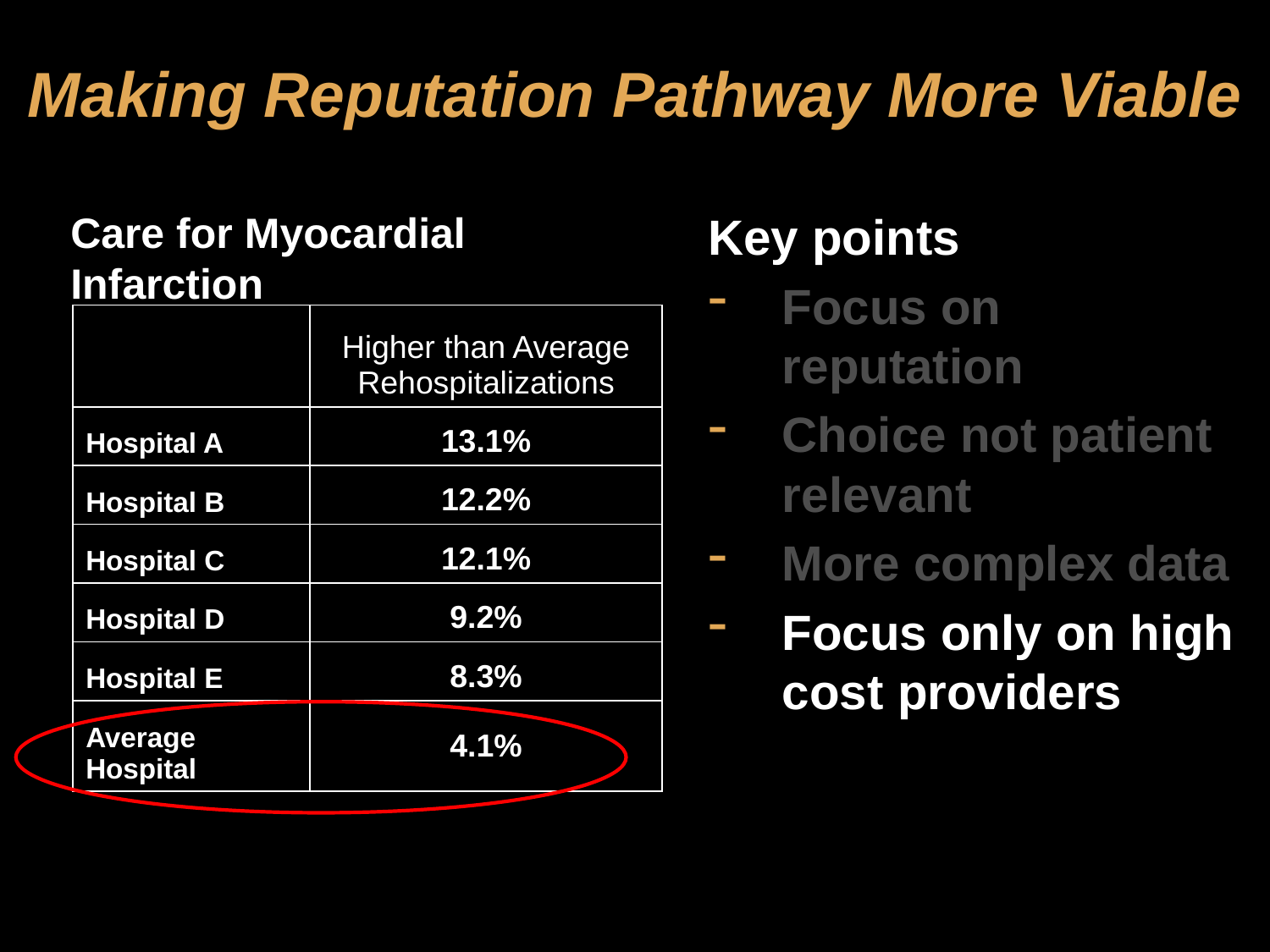

# Making Reputation Pathway More Viable

Care for Myocardial Infarction

Key points
Focus on reputation
Choice not patient relevant
More complex data
Focus only on high cost providers

|  | Higher than Average Rehospitalizations |
| --- | --- |
| Hospital A | 13.1% |
| Hospital B | 12.2% |
| Hospital C | 12.1% |
| Hospital D | 9.2% |
| Hospital E | 8.3% |
| Average Hospital | 4.1% |